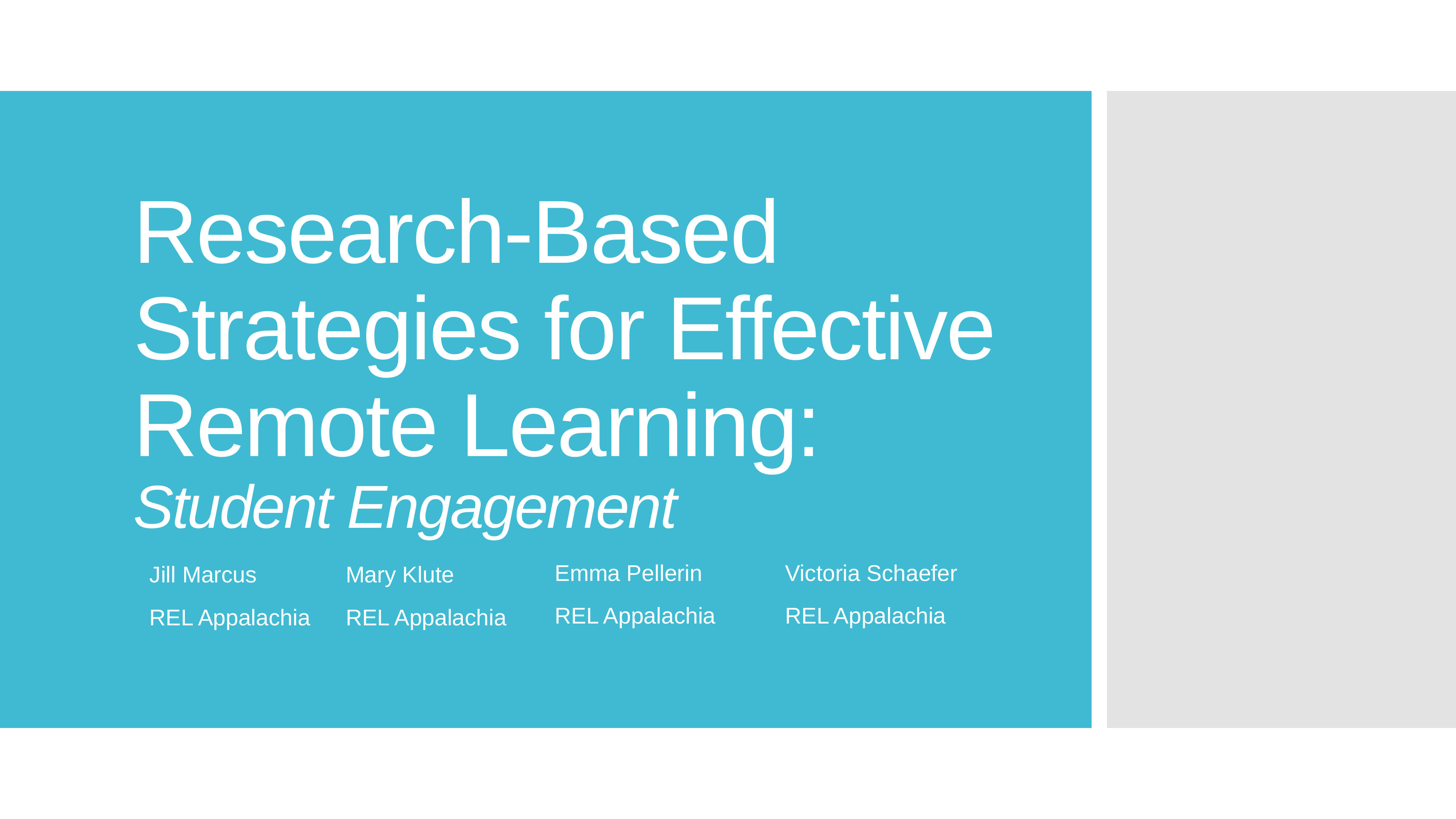

# Research-Based Strategies for Effective Remote Learning: Student Engagement
Emma Pellerin
REL Appalachia
Victoria Schaefer
REL Appalachia
Jill Marcus
REL Appalachia
Mary Klute
REL Appalachia